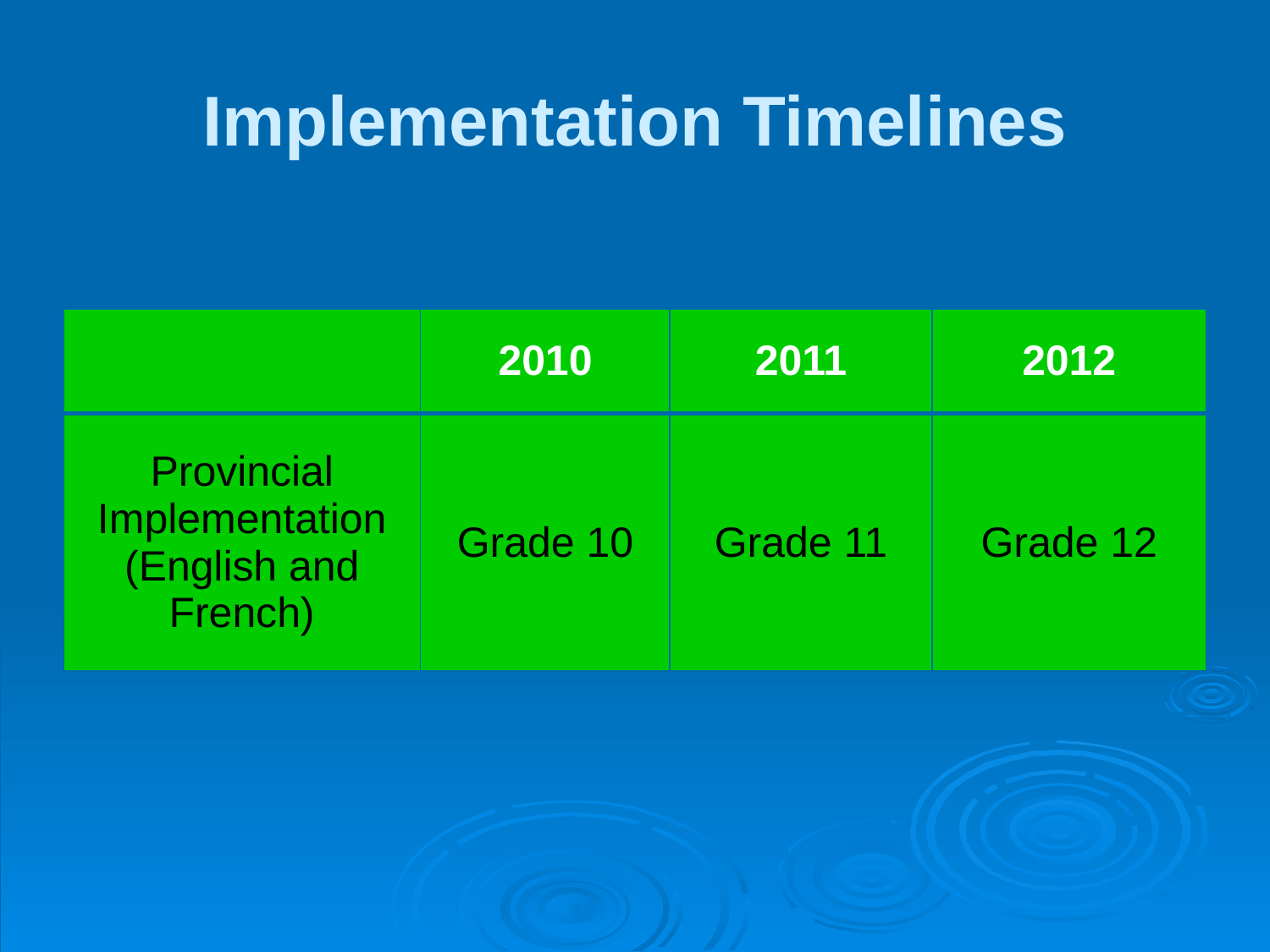

# Implementation Timelines
|  | 2010 | 2011 | 2012 |
| --- | --- | --- | --- |
| Provincial Implementation (English and French) | Grade 10 | Grade 11 | Grade 12 |